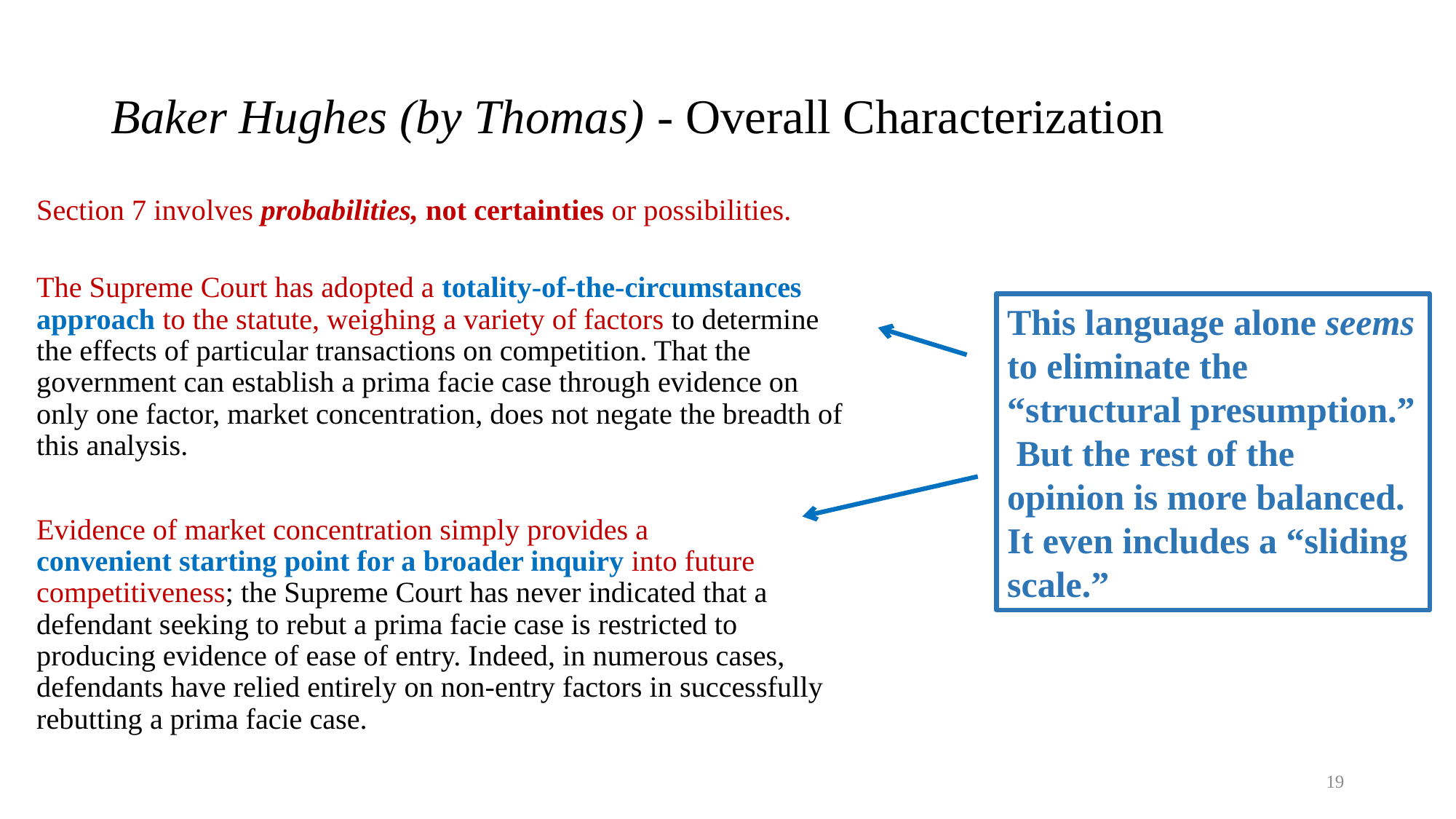

# Baker Hughes (by Thomas) - Overall Characterization
Section 7 involves probabilities, not certainties or possibilities.
The Supreme Court has adopted a totality-of-the-circumstances approach to the statute, weighing a variety of factors to determine the effects of particular transactions on competition. That the government can establish a prima facie case through evidence on only one factor, market concentration, does not negate the breadth of this analysis.

Evidence of market concentration simply provides a
convenient starting point for a broader inquiry into future competitiveness; the Supreme Court has never indicated that a defendant seeking to rebut a prima facie case is restricted to producing evidence of ease of entry. Indeed, in numerous cases, defendants have relied entirely on non-entry factors in successfully rebutting a prima facie case.
This language alone seems to eliminate the “structural presumption.”  But the rest of the opinion is more balanced.  It even includes a “sliding scale.”
19